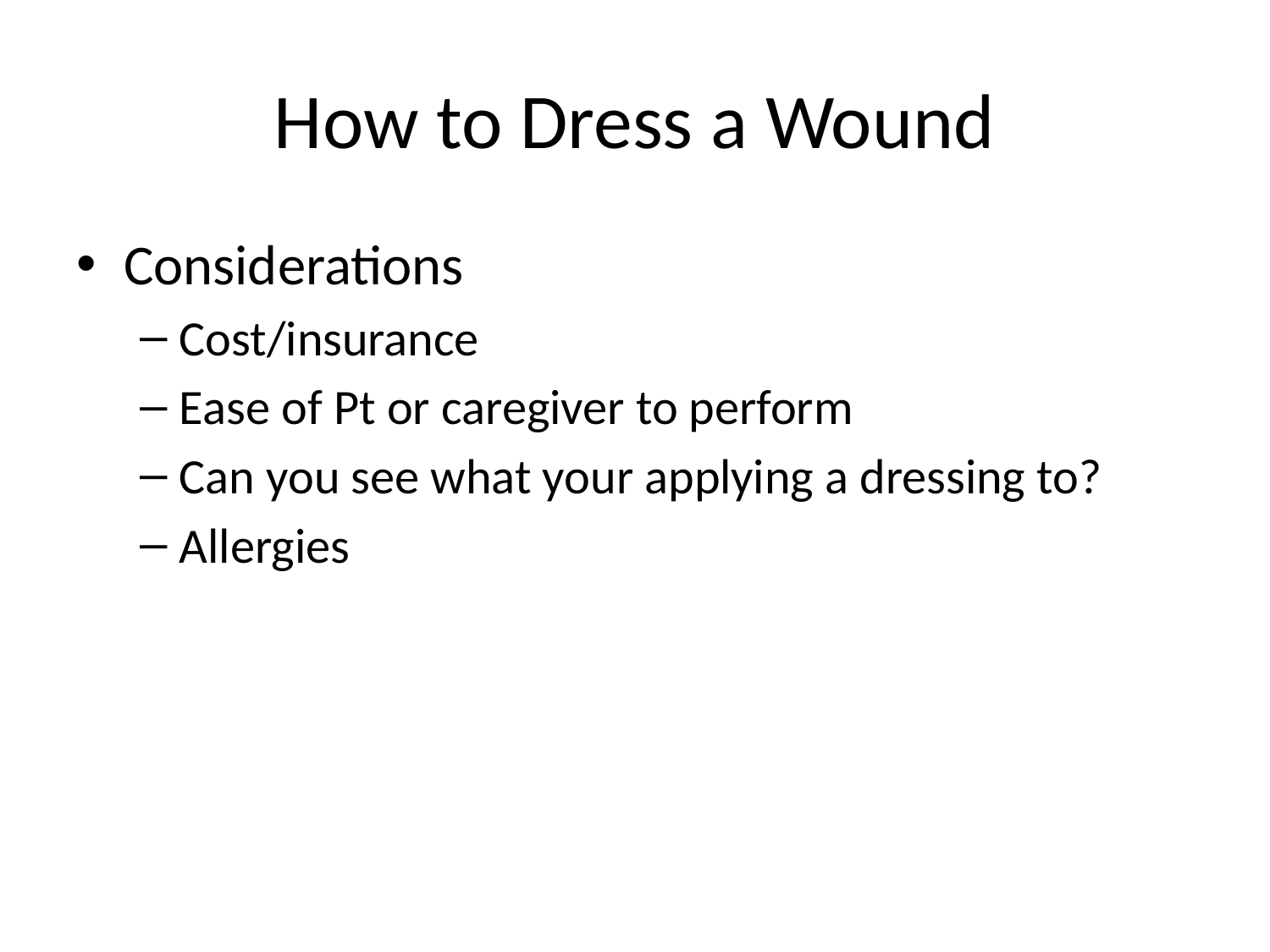

# How to Dress a Wound
Considerations
Cost/insurance
Ease of Pt or caregiver to perform
Can you see what your applying a dressing to?
Allergies